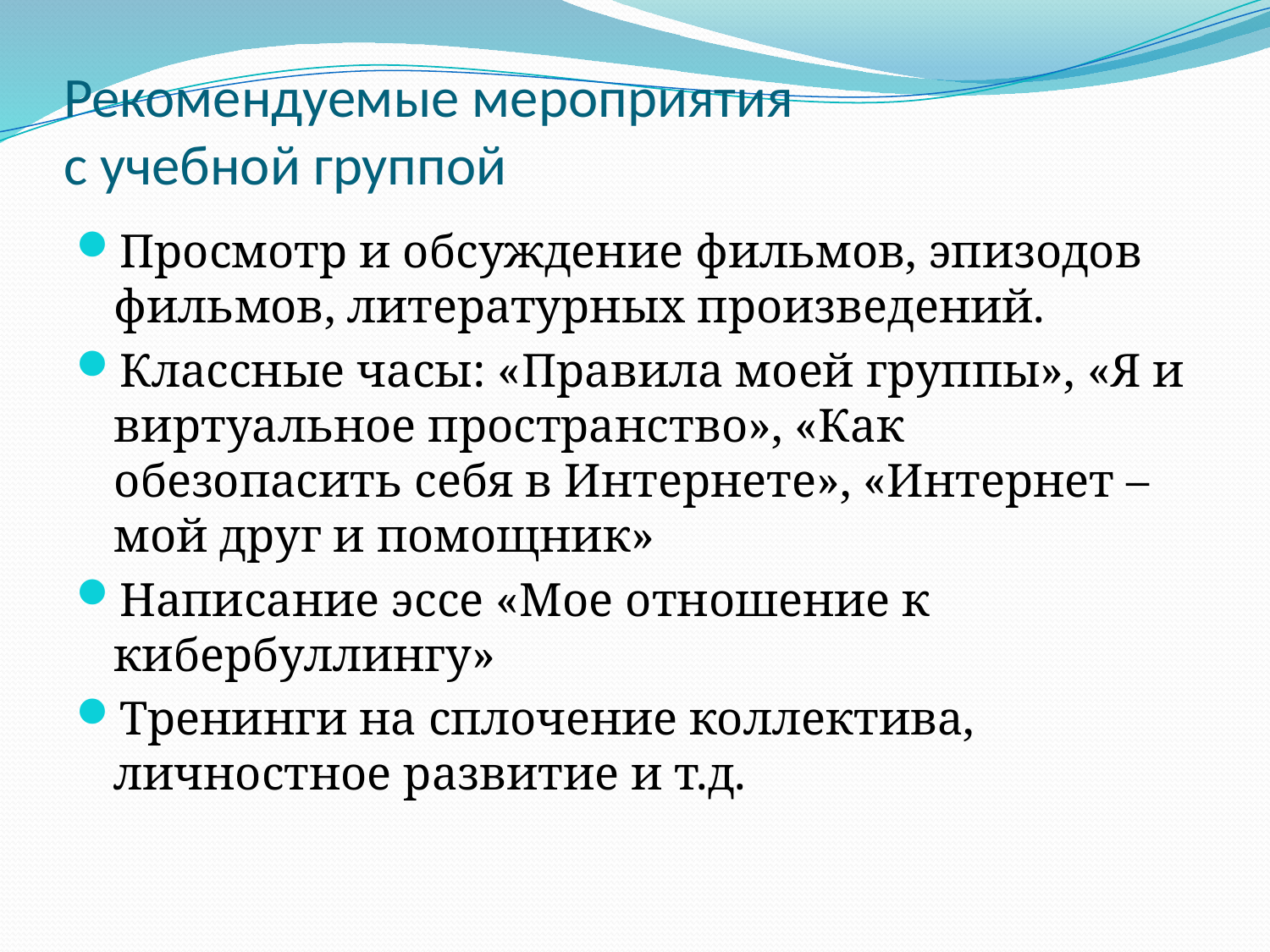

# Рекомендуемые мероприятия с учебной группой
Просмотр и обсуждение фильмов, эпизодов фильмов, литературных произведений.
Классные часы: «Правила моей группы», «Я и виртуальное пространство», «Как обезопасить себя в Интернете», «Интернет – мой друг и помощник»
Написание эссе «Мое отношение к кибербуллингу»
Тренинги на сплочение коллектива, личностное развитие и т.д.